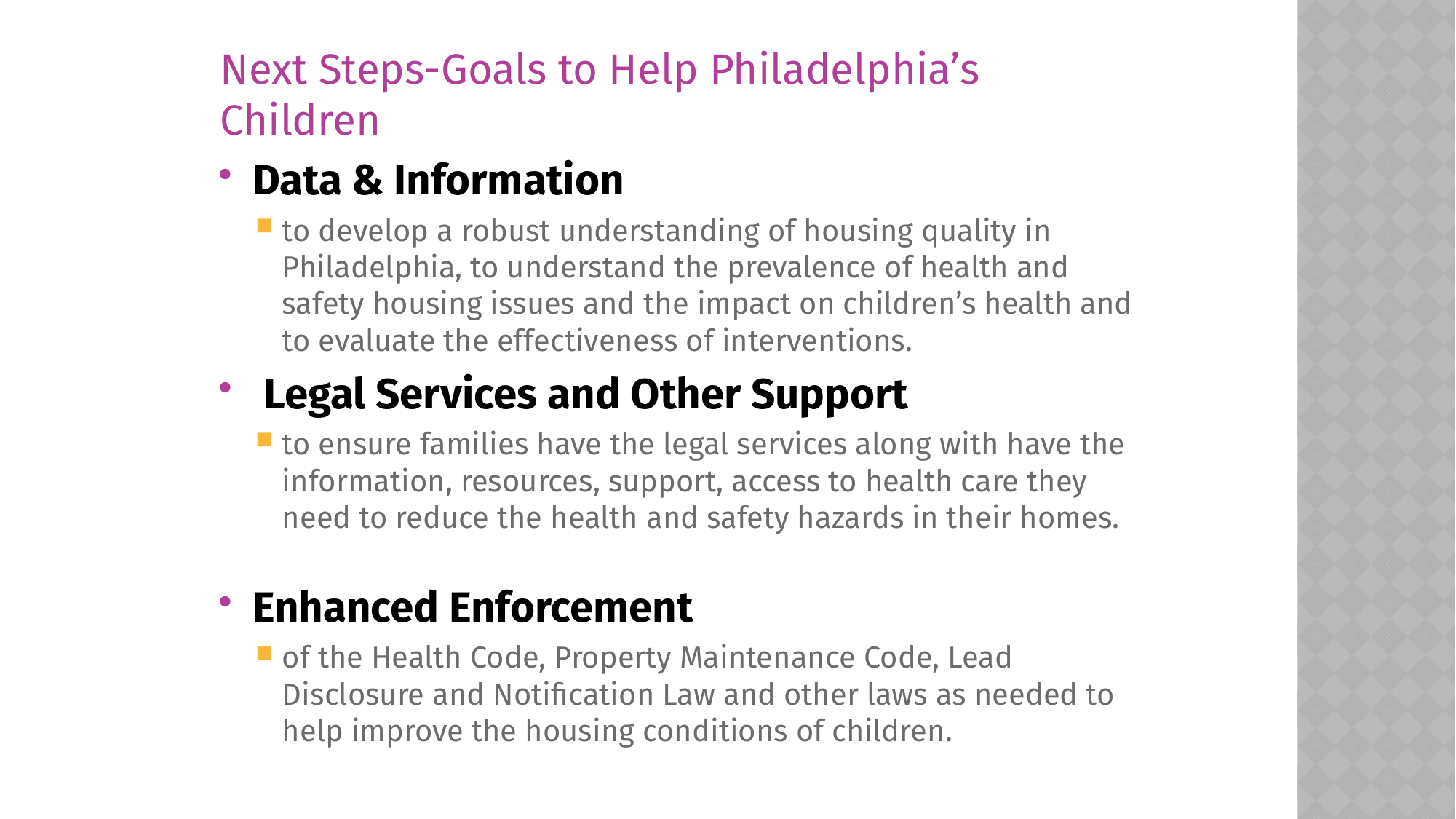

Next Steps-Goals to Help Philadelphia’s Children
Data & Information
to develop a robust understanding of housing quality in Philadelphia, to understand the prevalence of health and safety housing issues and the impact on children’s health and to evaluate the effectiveness of interventions.
 Legal Services and Other Support
to ensure families have the legal services along with have the information, resources, support, access to health care they need to reduce the health and safety hazards in their homes.
Enhanced Enforcement
of the Health Code, Property Maintenance Code, Lead Disclosure and Notification Law and other laws as needed to help improve the housing conditions of children.